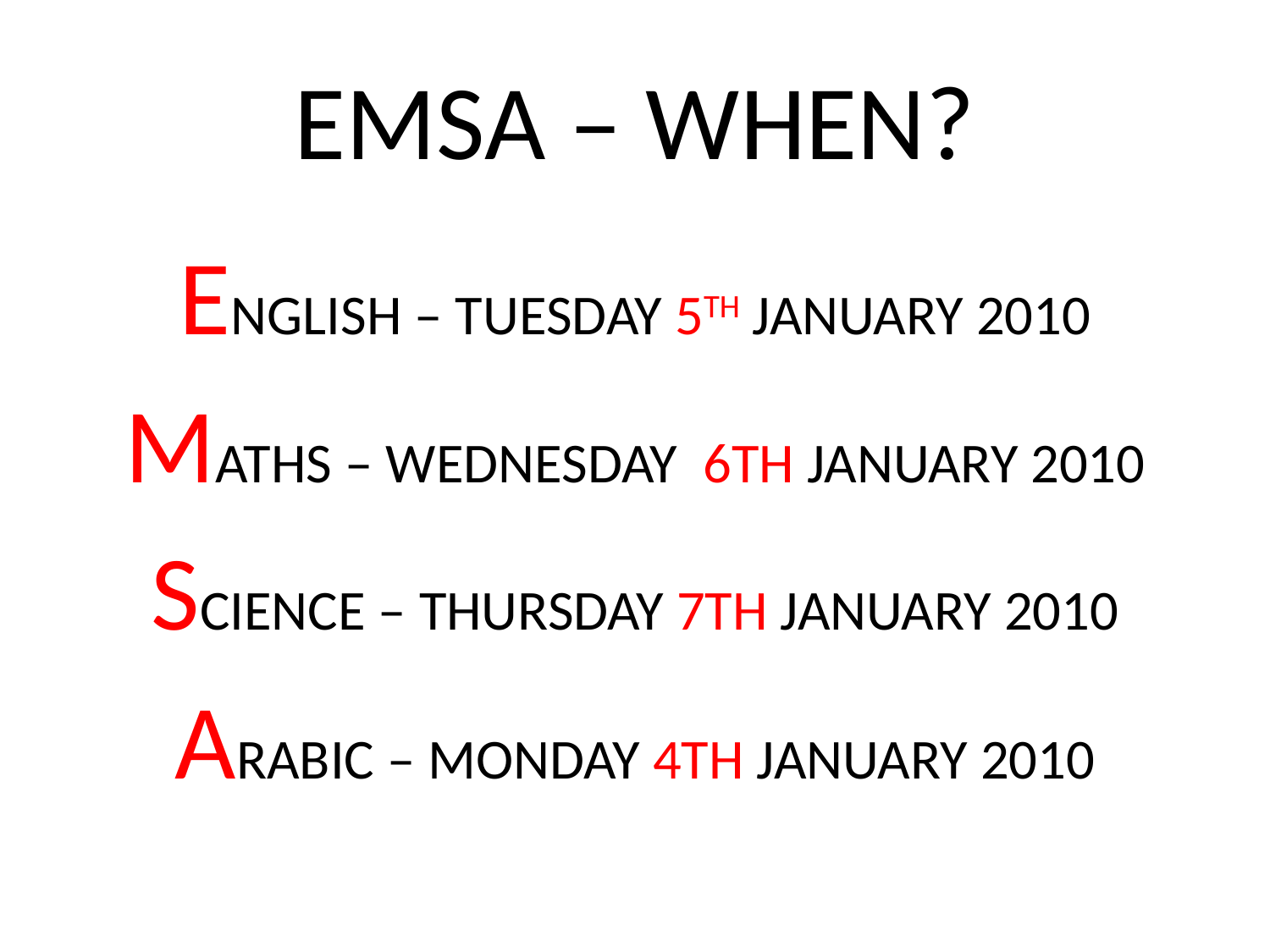

# EMSA – WHEN?
ENGLISH – TUESDAY 5TH JANUARY 2010
MATHS – WEDNESDAY  6TH JANUARY 2010
SCIENCE – THURSDAY 7TH JANUARY 2010
ARABIC – MONDAY 4TH JANUARY 2010